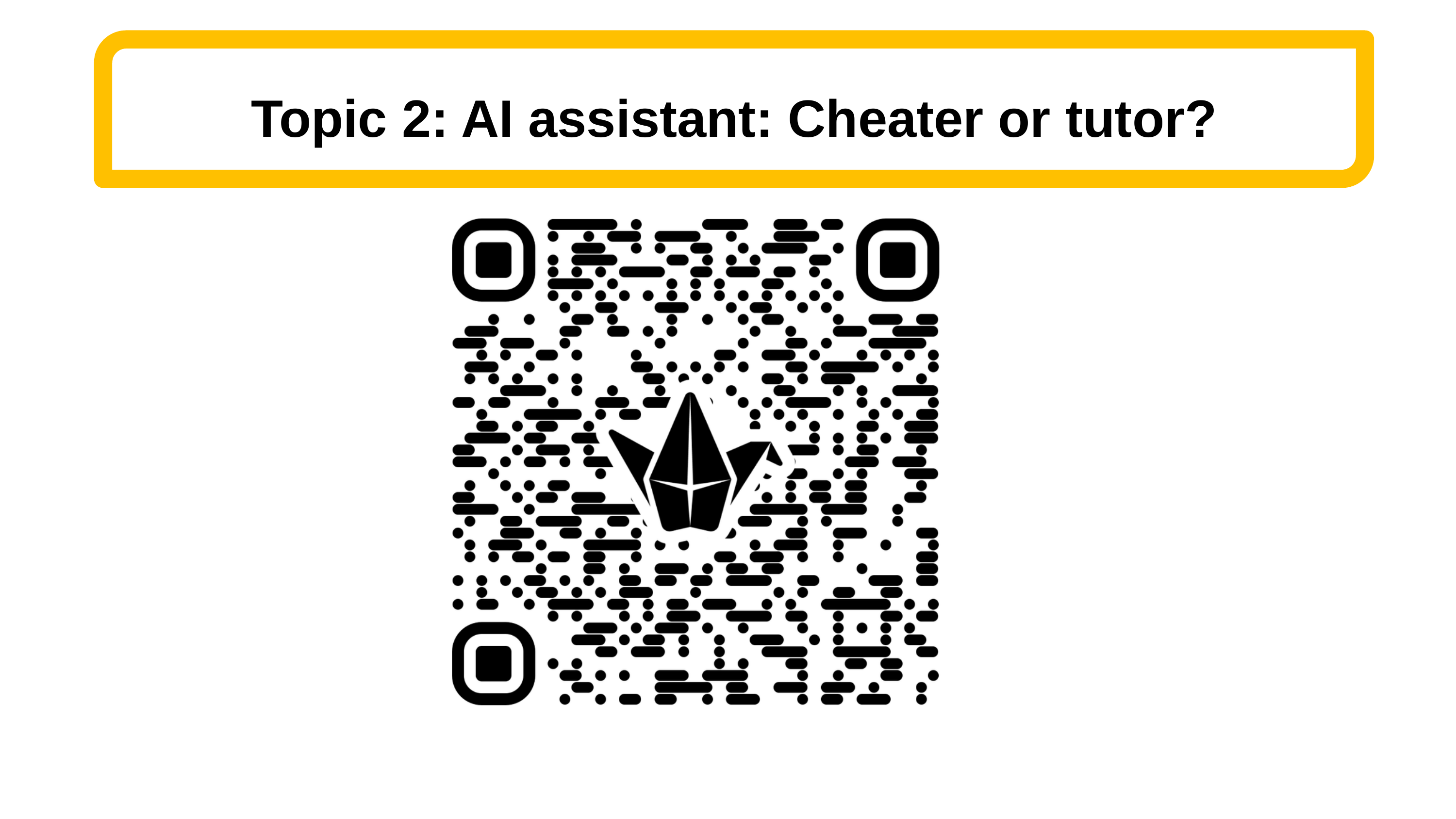

Topic 2: AI assistant: Cheater or tutor?